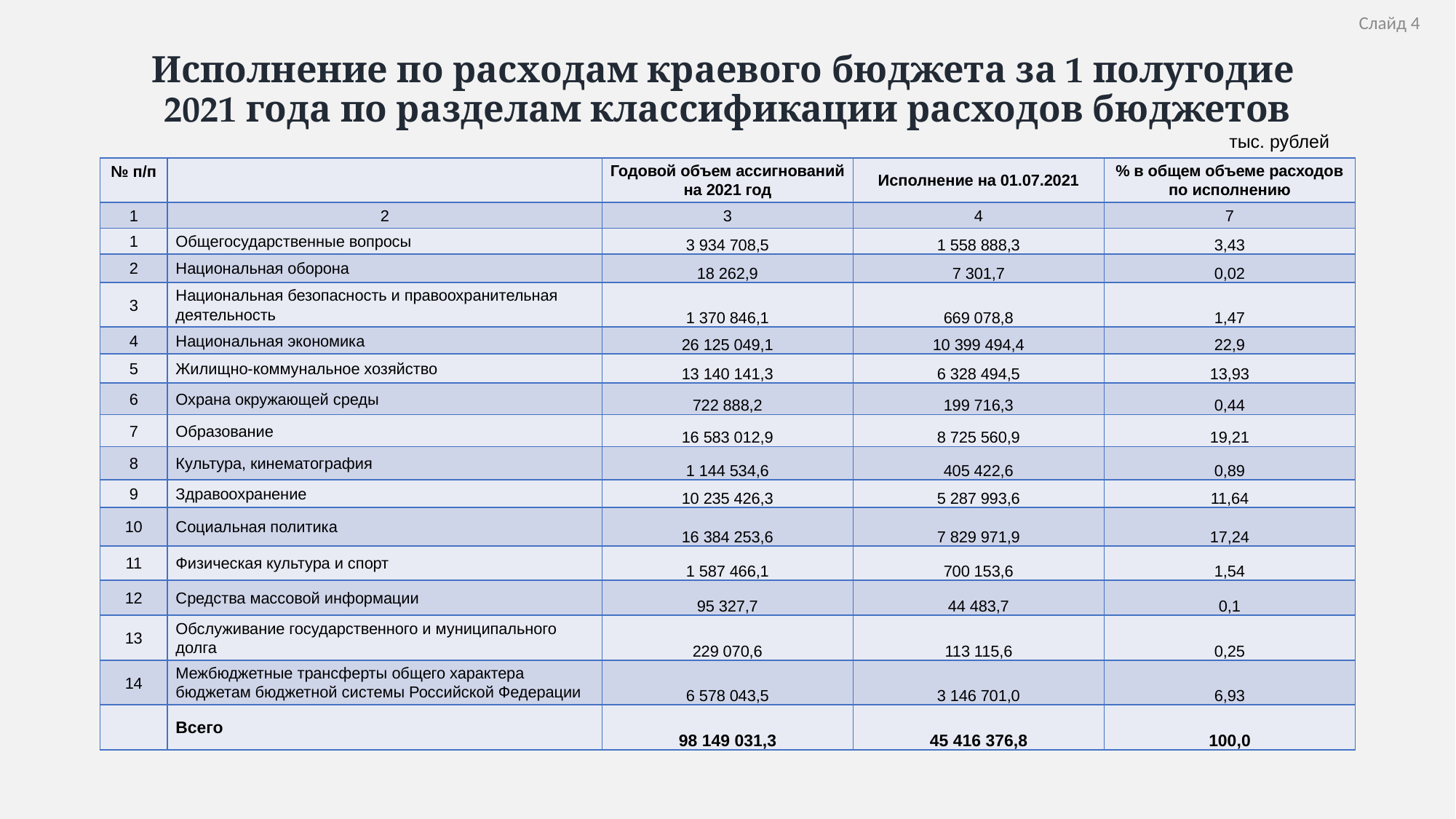

# Исполнение по расходам краевого бюджета за 1 полугодие 2021 года по разделам классификации расходов бюджетов
Слайд 4
тыс. рублей
| № п/п |  | Годовой объем ассигнований на 2021 год | Исполнение на 01.07.2021 | % в общем объеме расходов по исполнению |
| --- | --- | --- | --- | --- |
| 1 | 2 | 3 | 4 | 7 |
| 1 | Общегосударственные вопросы | 3 934 708,5 | 1 558 888,3 | 3,43 |
| 2 | Национальная оборона | 18 262,9 | 7 301,7 | 0,02 |
| 3 | Национальная безопасность и правоохранительная деятельность | 1 370 846,1 | 669 078,8 | 1,47 |
| 4 | Национальная экономика | 26 125 049,1 | 10 399 494,4 | 22,9 |
| 5 | Жилищно-коммунальное хозяйство | 13 140 141,3 | 6 328 494,5 | 13,93 |
| 6 | Охрана окружающей среды | 722 888,2 | 199 716,3 | 0,44 |
| 7 | Образование | 16 583 012,9 | 8 725 560,9 | 19,21 |
| 8 | Культура, кинематография | 1 144 534,6 | 405 422,6 | 0,89 |
| 9 | Здравоохранение | 10 235 426,3 | 5 287 993,6 | 11,64 |
| 10 | Социальная политика | 16 384 253,6 | 7 829 971,9 | 17,24 |
| 11 | Физическая культура и спорт | 1 587 466,1 | 700 153,6 | 1,54 |
| 12 | Средства массовой информации | 95 327,7 | 44 483,7 | 0,1 |
| 13 | Обслуживание государственного и муниципального долга | 229 070,6 | 113 115,6 | 0,25 |
| 14 | Межбюджетные трансферты общего характера бюджетам бюджетной системы Российской Федерации | 6 578 043,5 | 3 146 701,0 | 6,93 |
|  | Всего | 98 149 031,3 | 45 416 376,8 | 100,0 |